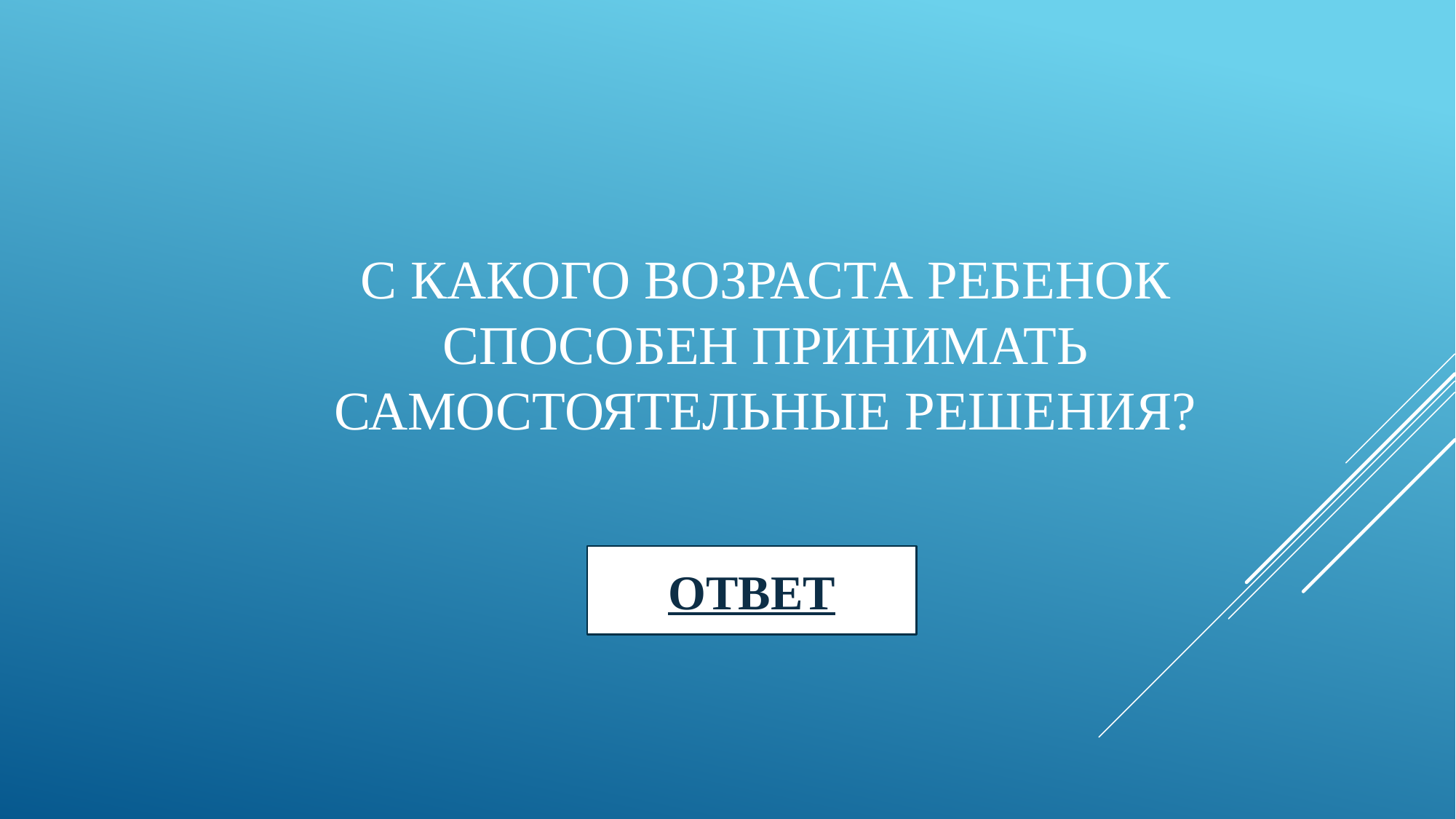

# С какого возраста ребенок способен принимать самостоятельные решения?
ОТВЕТ